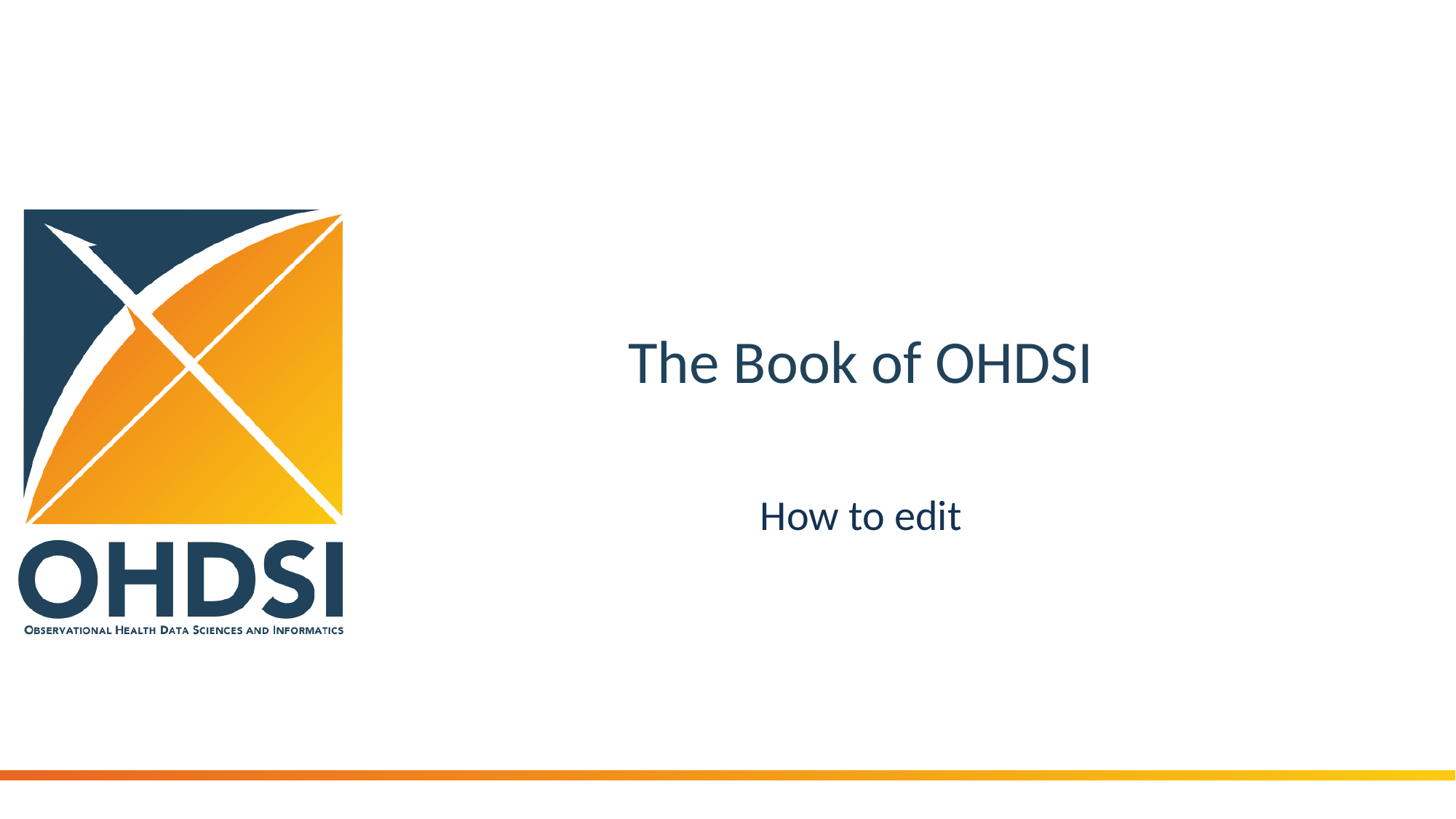

# The Book of OHDSI
How to edit